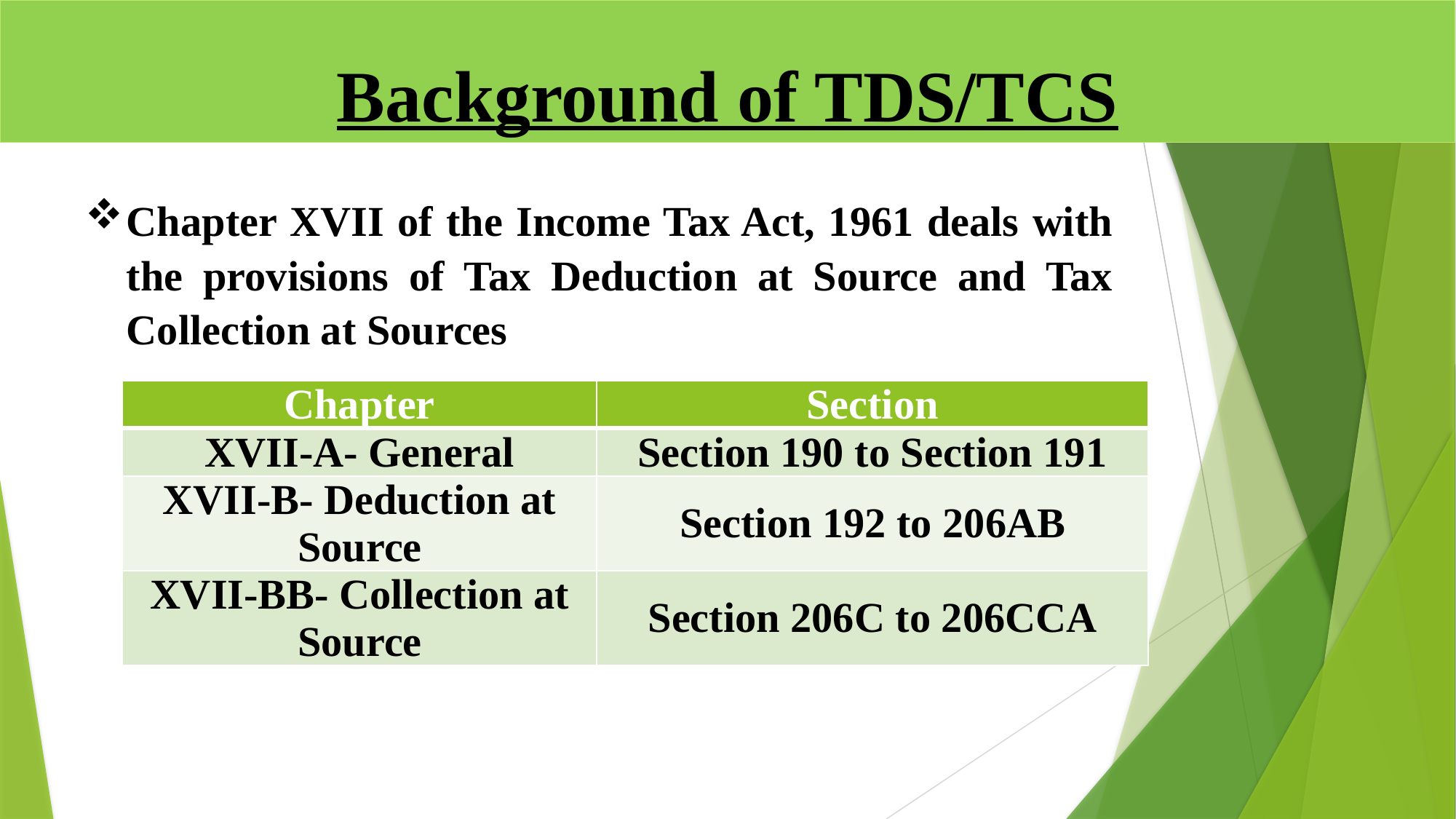

# Background of TDS/TCS
Chapter XVII of the Income Tax Act, 1961 deals with the provisions of Tax Deduction at Source and Tax Collection at Sources

| Chapter | Section |
| --- | --- |
| XVII-A- General | Section 190 to Section 191 |
| XVII-B- Deduction at Source | Section 192 to 206AB |
| XVII-BB- Collection at Source | Section 206C to 206CCA |